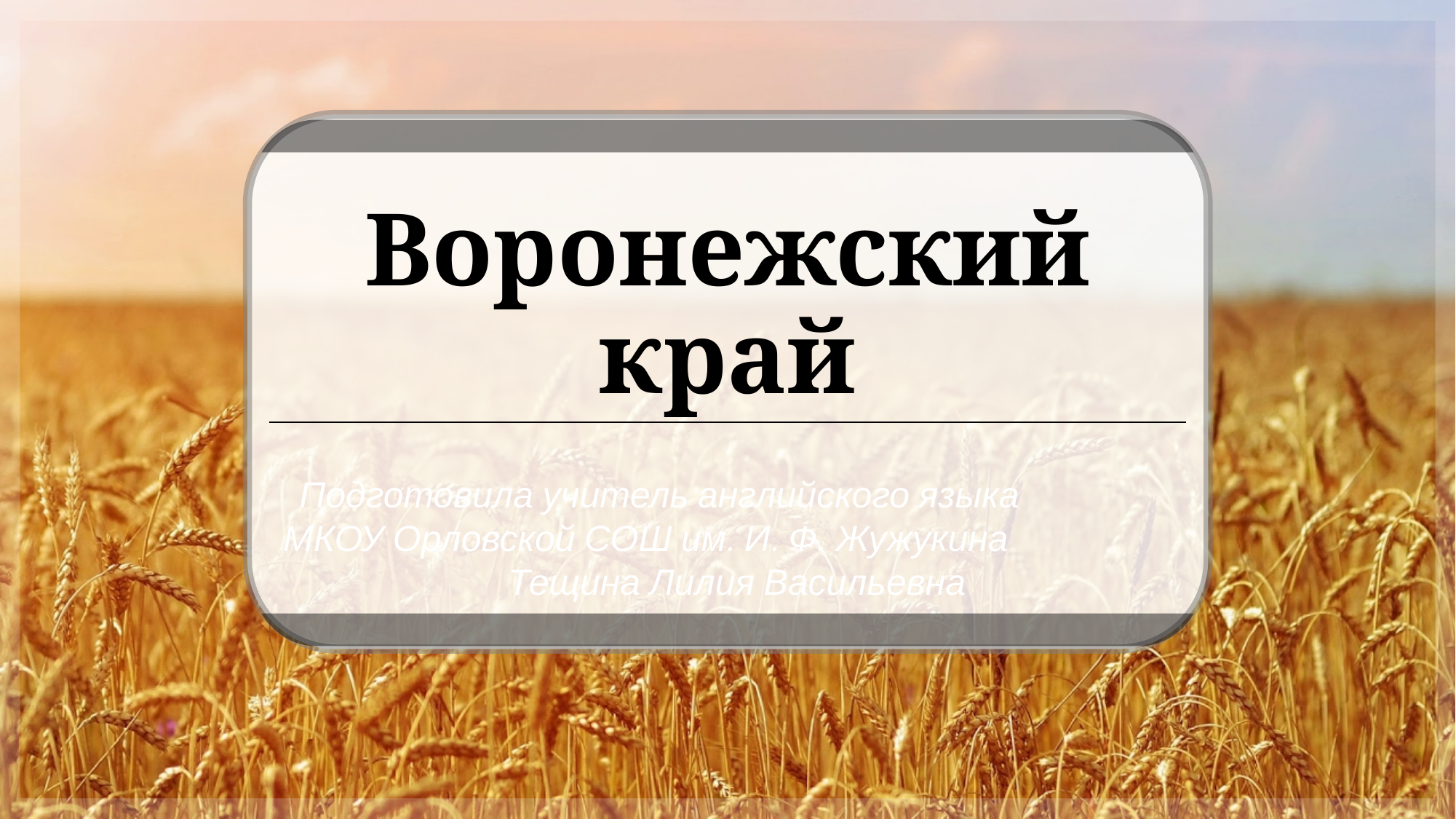

# Воронежский край

Подготовила учитель английского языка                МКОУ Орловской СОШ им. И. Ф. Жужукина                     Тещина Лилия Васильевна